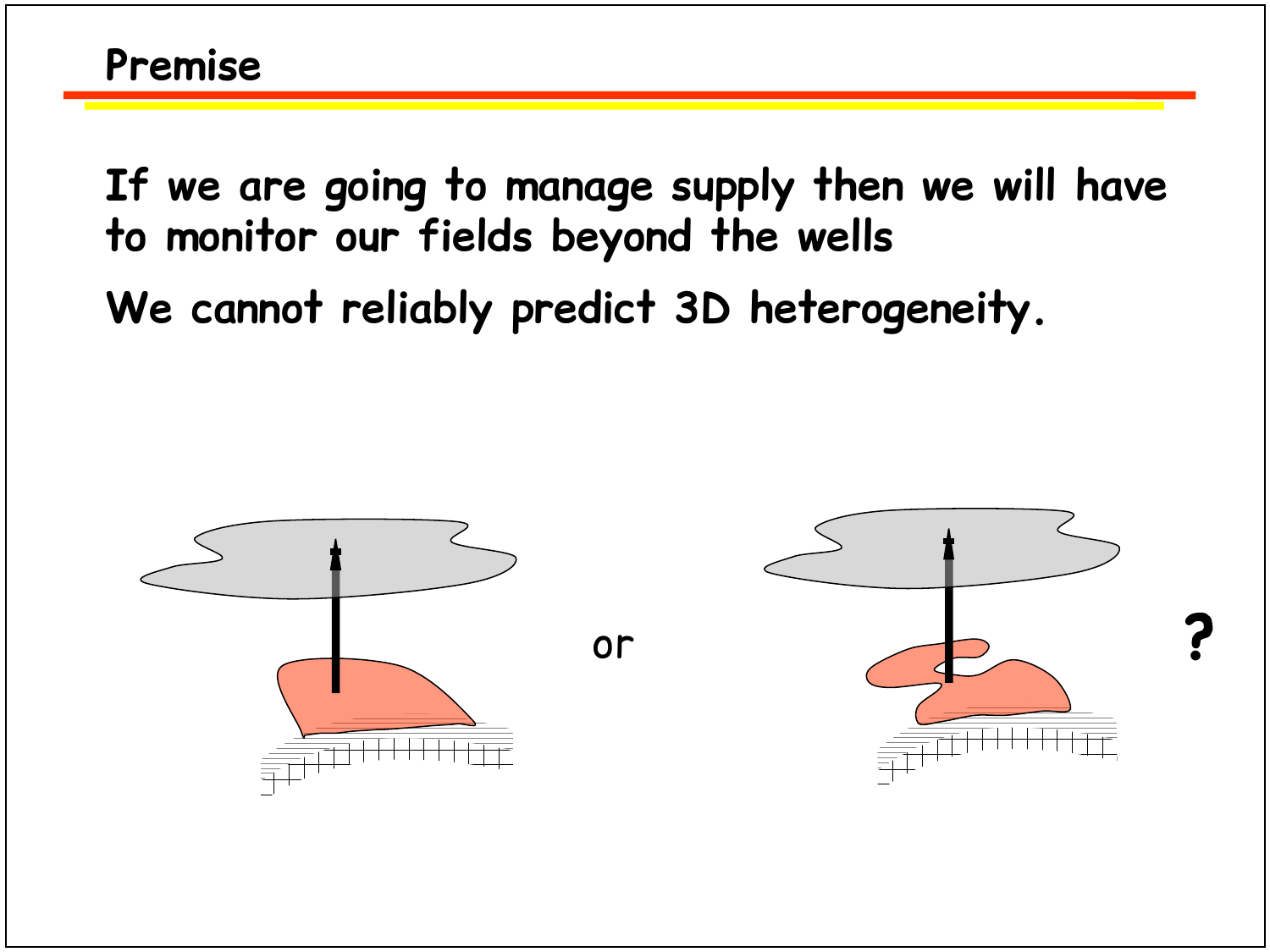

Premise
If we are going to manage supply then we will have to monitor our fields beyond the wells
We cannot reliably predict 3D heterogeneity.

?
or